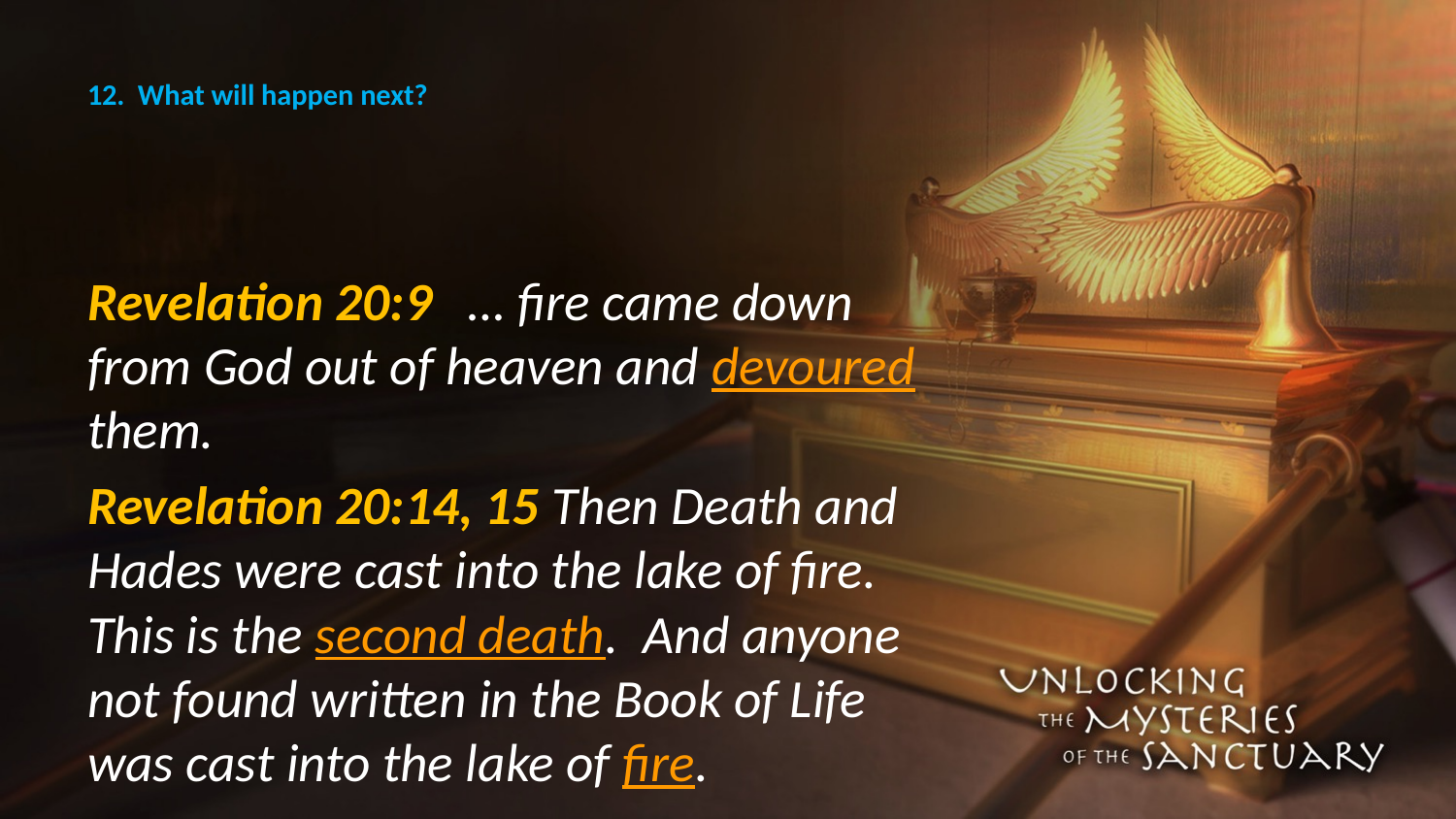

# 12.  What will happen next?

Revelation 20:9   … fire came down from God out of heaven and devoured them.
Revelation 20:14, 15 Then Death and Hades were cast into the lake of fire.  This is the second death.  And anyone not found written in the Book of Life was cast into the lake of fire.